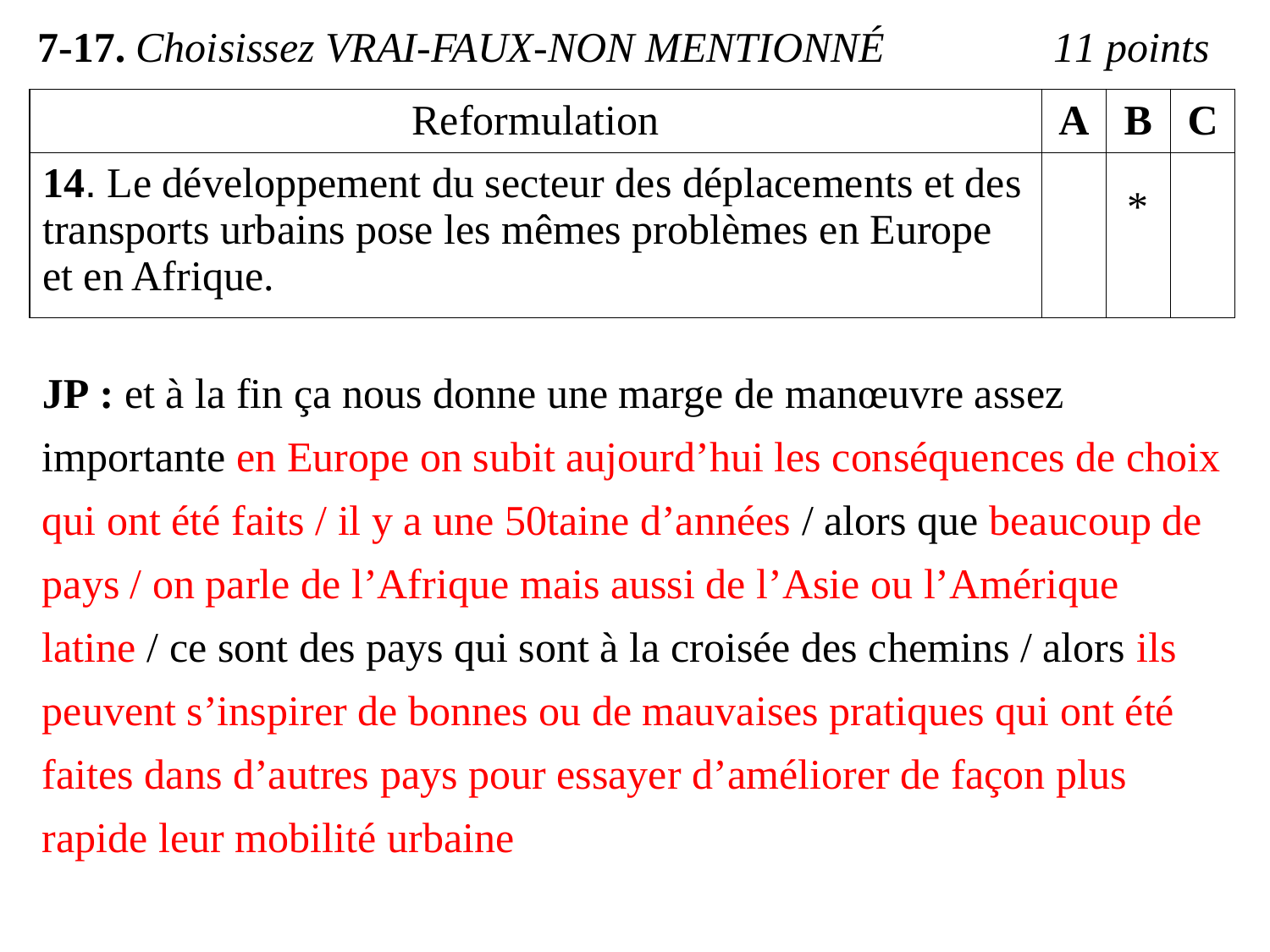

7-17. Choisissez VRAI-FAUX-NON MENTIONNÉ       	11 points
| Reformulation | A | B | C |
| --- | --- | --- | --- |
| 14. Le développement du secteur des déplacements et des transports urbains pose les mêmes problèmes en Europe et en Afrique. |  | \* |  |
JP : et à la fin ça nous donne une marge de manœuvre assez importante en Europe on subit aujourd’hui les conséquences de choix qui ont été faits / il y a une 50taine d’années / alors que beaucoup de pays / on parle de l’Afrique mais aussi de l’Asie ou l’Amérique latine / ce sont des pays qui sont à la croisée des chemins / alors ils peuvent s’inspirer de bonnes ou de mauvaises pratiques qui ont été faites dans d’autres pays pour essayer d’améliorer de façon plus rapide leur mobilité urbaine